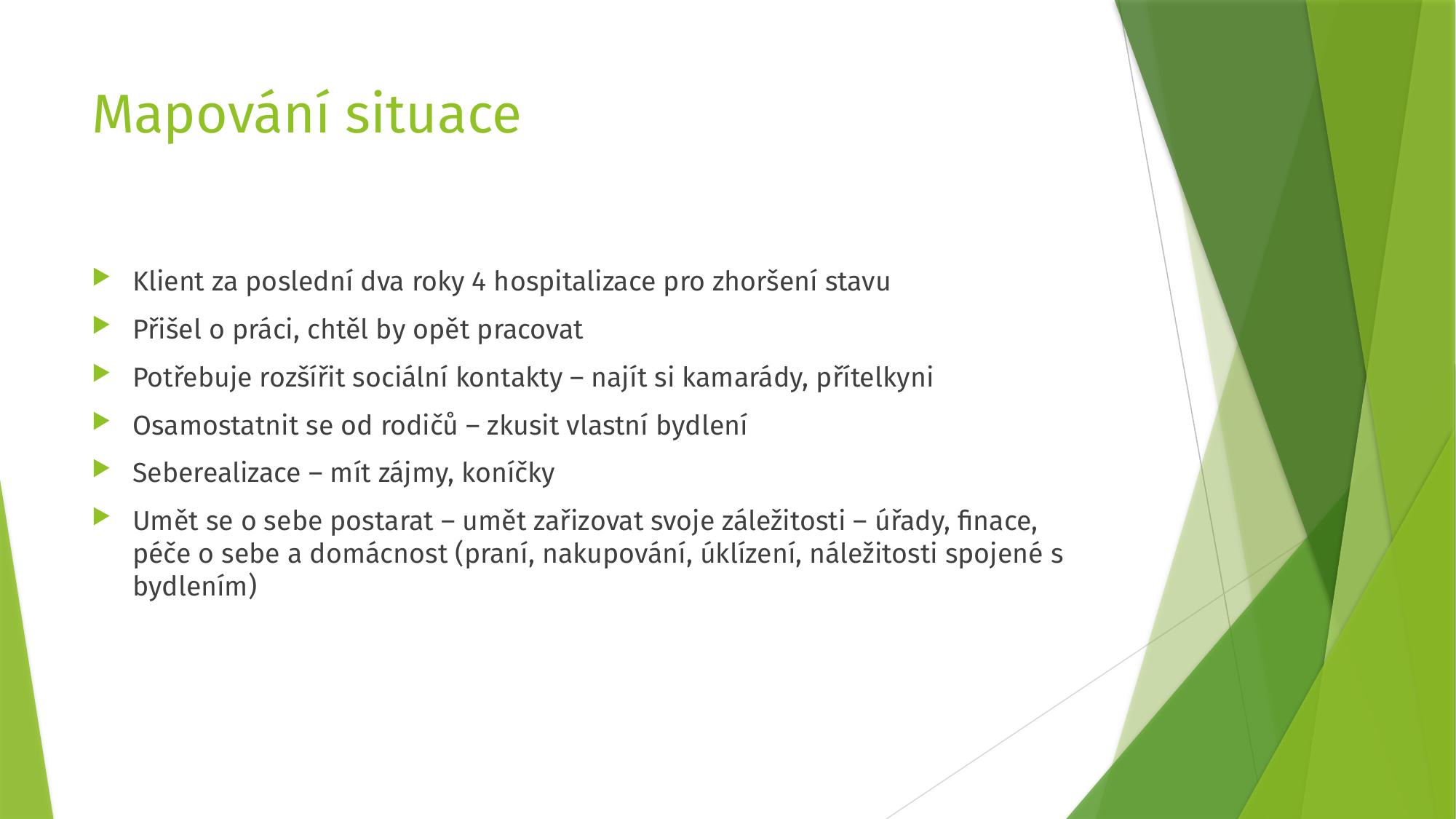

# Mapování situace
Klient za poslední dva roky 4 hospitalizace pro zhoršení stavu
Přišel o práci, chtěl by opět pracovat
Potřebuje rozšířit sociální kontakty – najít si kamarády, přítelkyni
Osamostatnit se od rodičů – zkusit vlastní bydlení
Seberealizace – mít zájmy, koníčky
Umět se o sebe postarat – umět zařizovat svoje záležitosti – úřady, finace, péče o sebe a domácnost (praní, nakupování, úklízení, náležitosti spojené s bydlením)